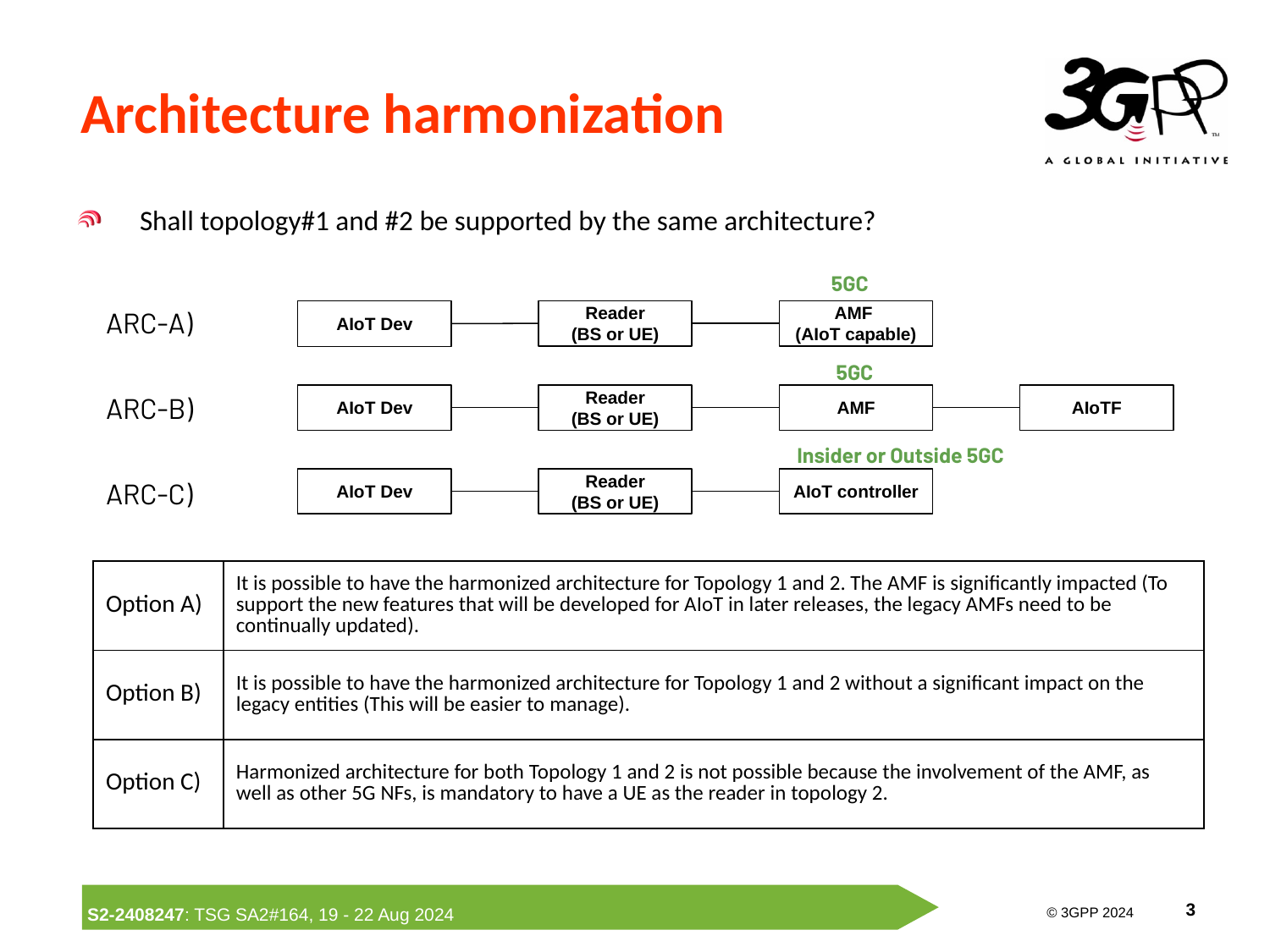

# Architecture harmonization
Shall topology#1 and #2 be supported by the same architecture?

5GC
ARC-A)
AIoT Dev
Reader
(BS or UE)
AMF
(AIoT capable)
5GC
ARC-B)
AIoT Dev
Reader
(BS or UE)
AMF
AIoTF
Insider or Outside 5GC
AIoT Dev
Reader
(BS or UE)
AIoT controller
ARC-C)
| Option A) | It is possible to have the harmonized architecture for Topology 1 and 2. The AMF is significantly impacted (To support the new features that will be developed for AIoT in later releases, the legacy AMFs need to be continually updated). |
| --- | --- |
| Option B) | It is possible to have the harmonized architecture for Topology 1 and 2 without a significant impact on the legacy entities (This will be easier to manage). |
| Option C) | Harmonized architecture for both Topology 1 and 2 is not possible because the involvement of the AMF, as well as other 5G NFs, is mandatory to have a UE as the reader in topology 2. |